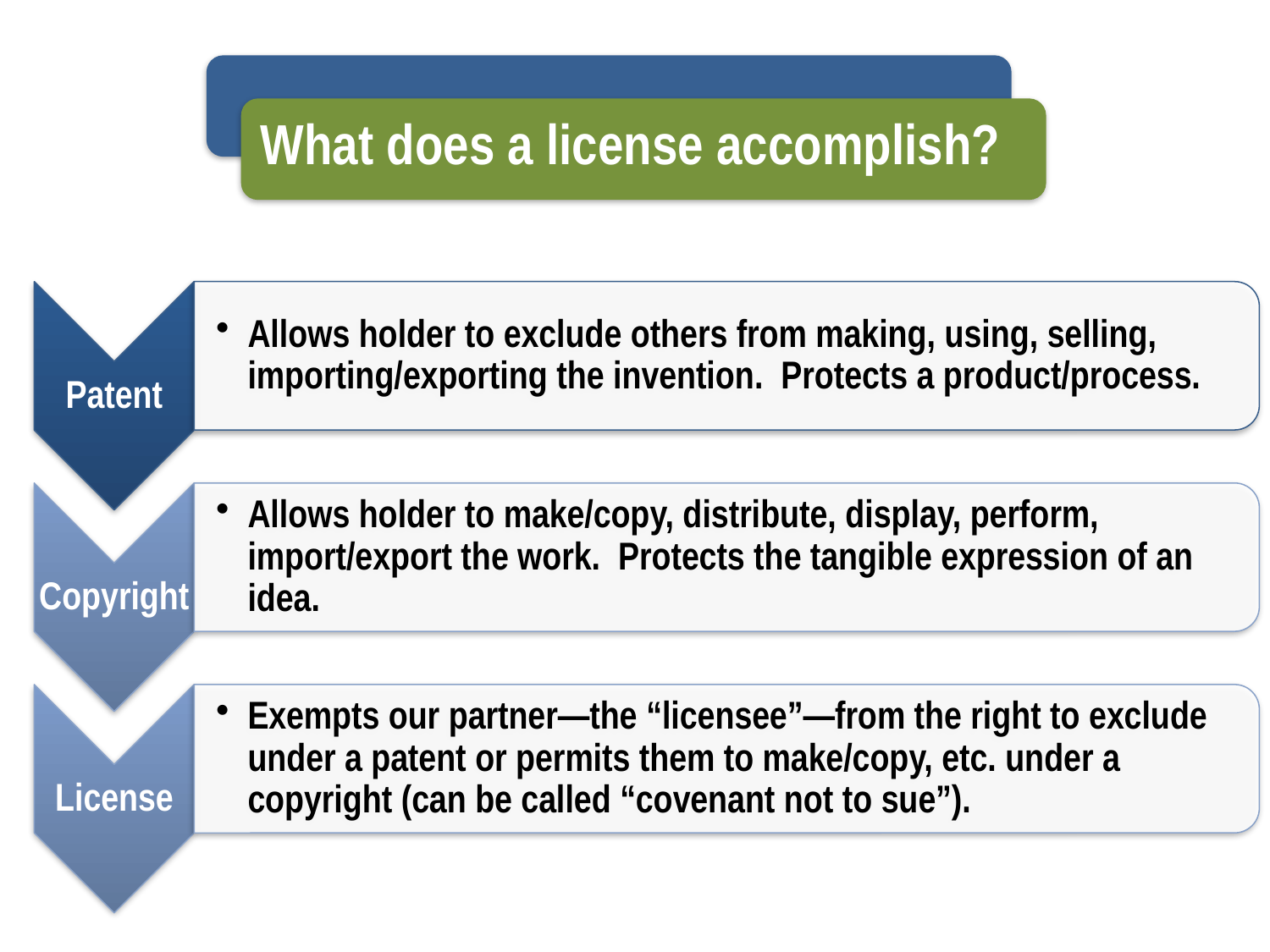

What does a license accomplish?

Patent
Allows holder to exclude others from making, using, selling, importing/exporting the invention.  Protects a product/process.
Copyright
Allows holder to make/copy, distribute, display, perform, import/export the work.  Protects the tangible expression of an idea.
License
Exempts our partner—the “licensee”—from the right to exclude under a patent or permits them to make/copy, etc. under a copyright (can be called “covenant not to sue”).